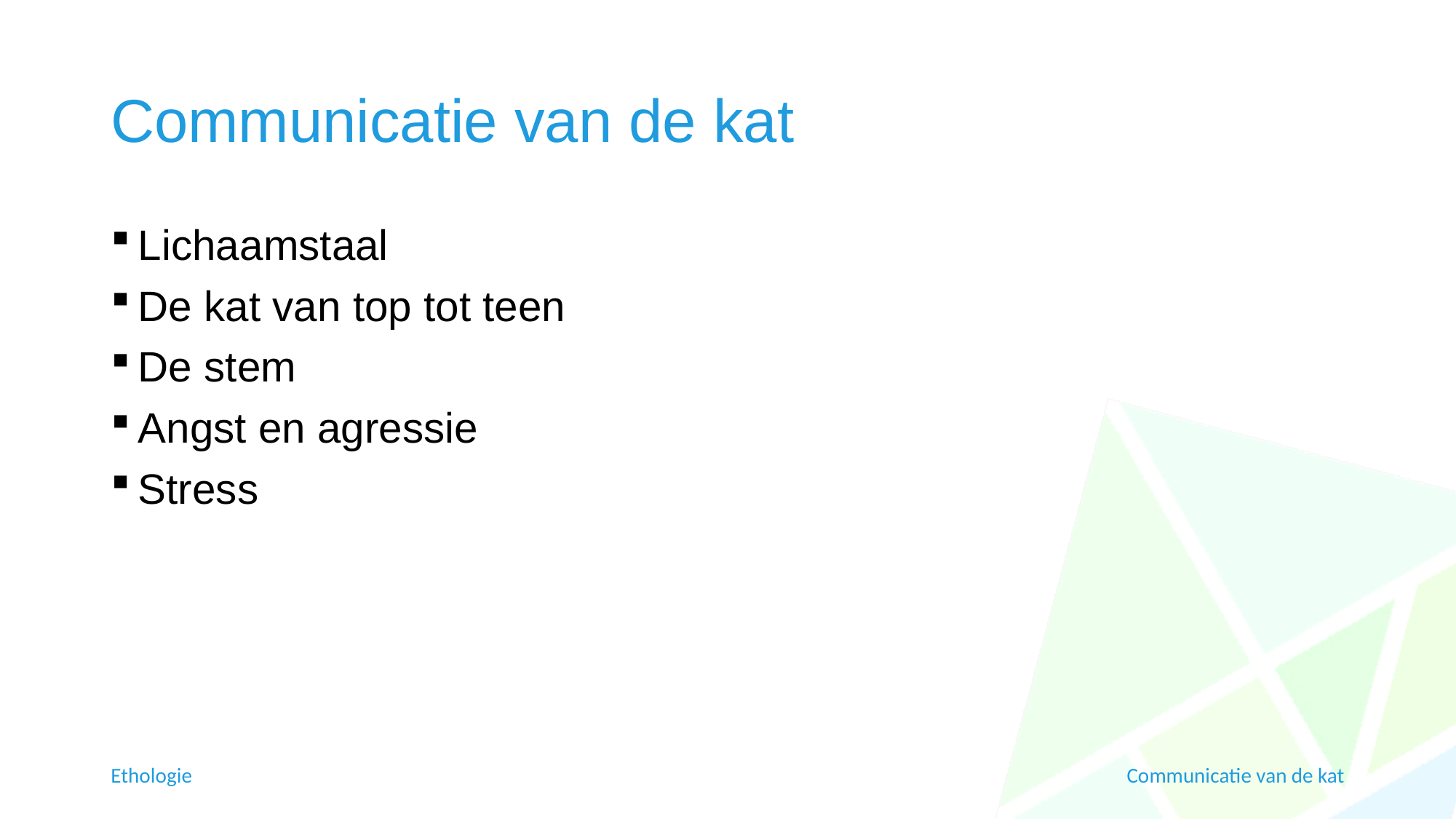

# Communicatie van de kat
Lichaamstaal
De kat van top tot teen
De stem
Angst en agressie
Stress
Ethologie
Communicatie van de kat